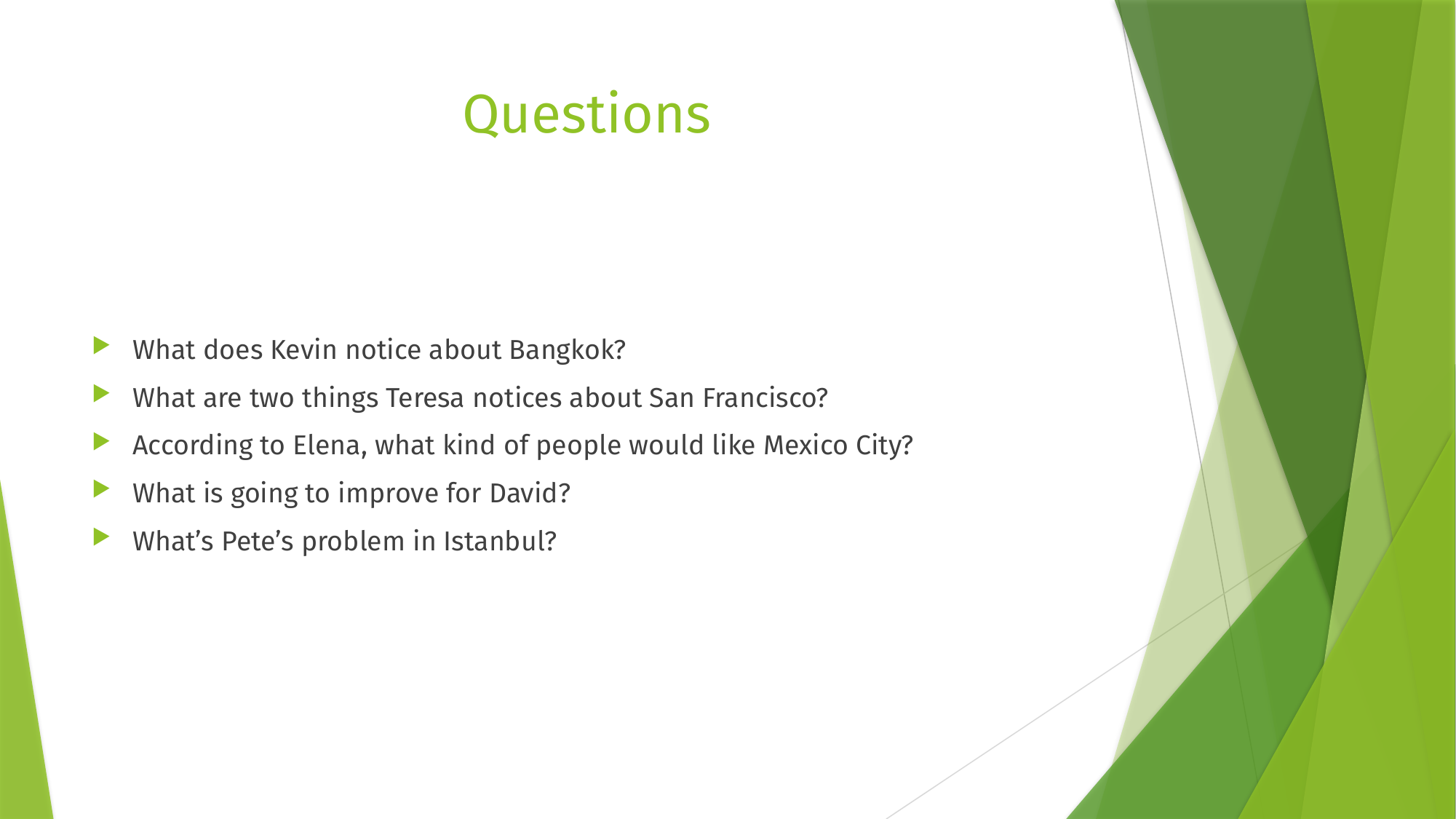

# Questions

What does Kevin notice about Bangkok?
What are two things Teresa notices about San Francisco?
According to Elena, what kind of people would like Mexico City?
What is going to improve for David?
What’s Pete’s problem in Istanbul?